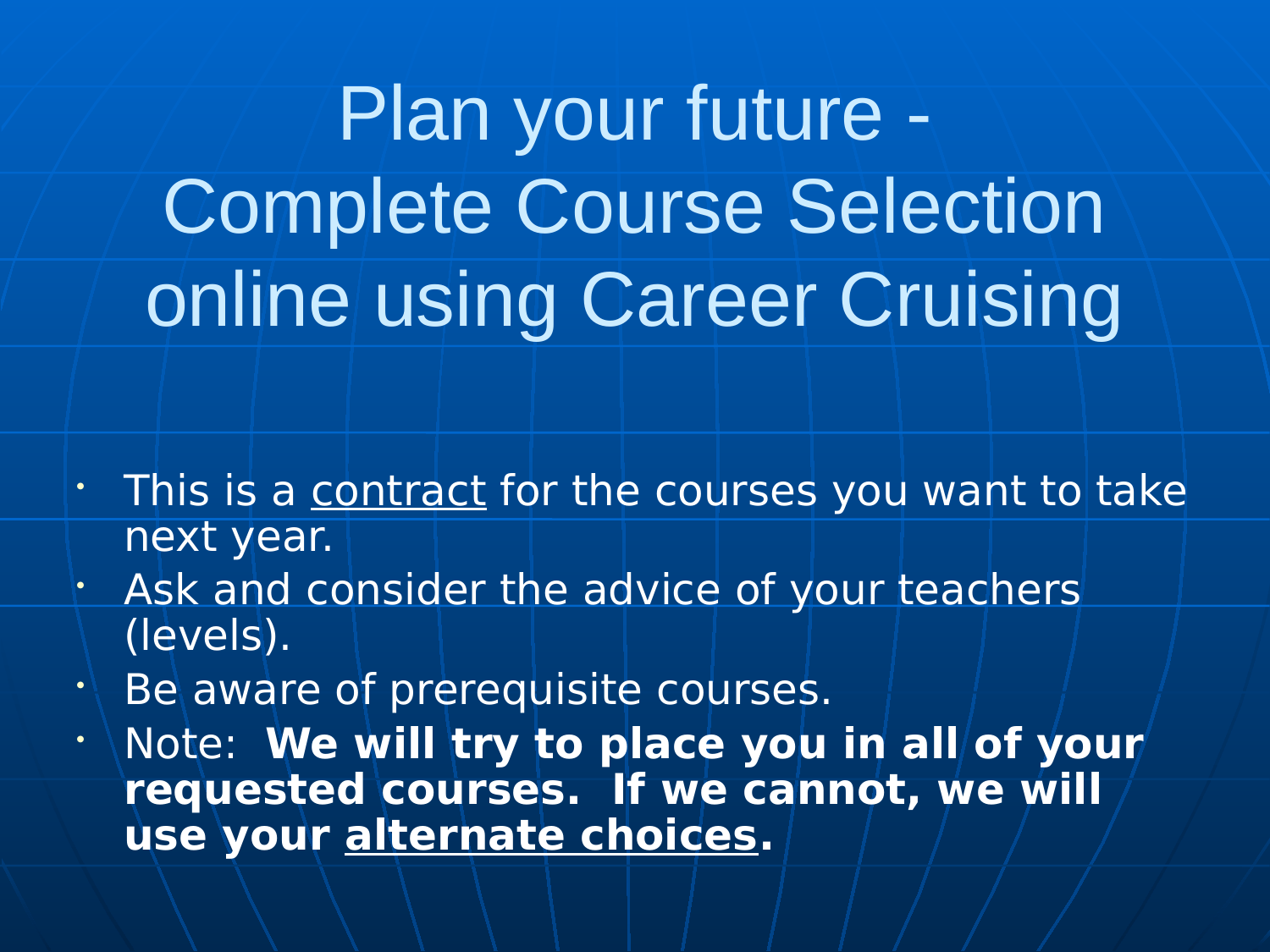

Plan your future -
Complete Course Selection online using Career Cruising

This is a contract for the courses you want to take next year.
Ask and consider the advice of your teachers (levels).
Be aware of prerequisite courses.
Note:  We will try to place you in all of your requested courses.  If we cannot, we will use your alternate choices.